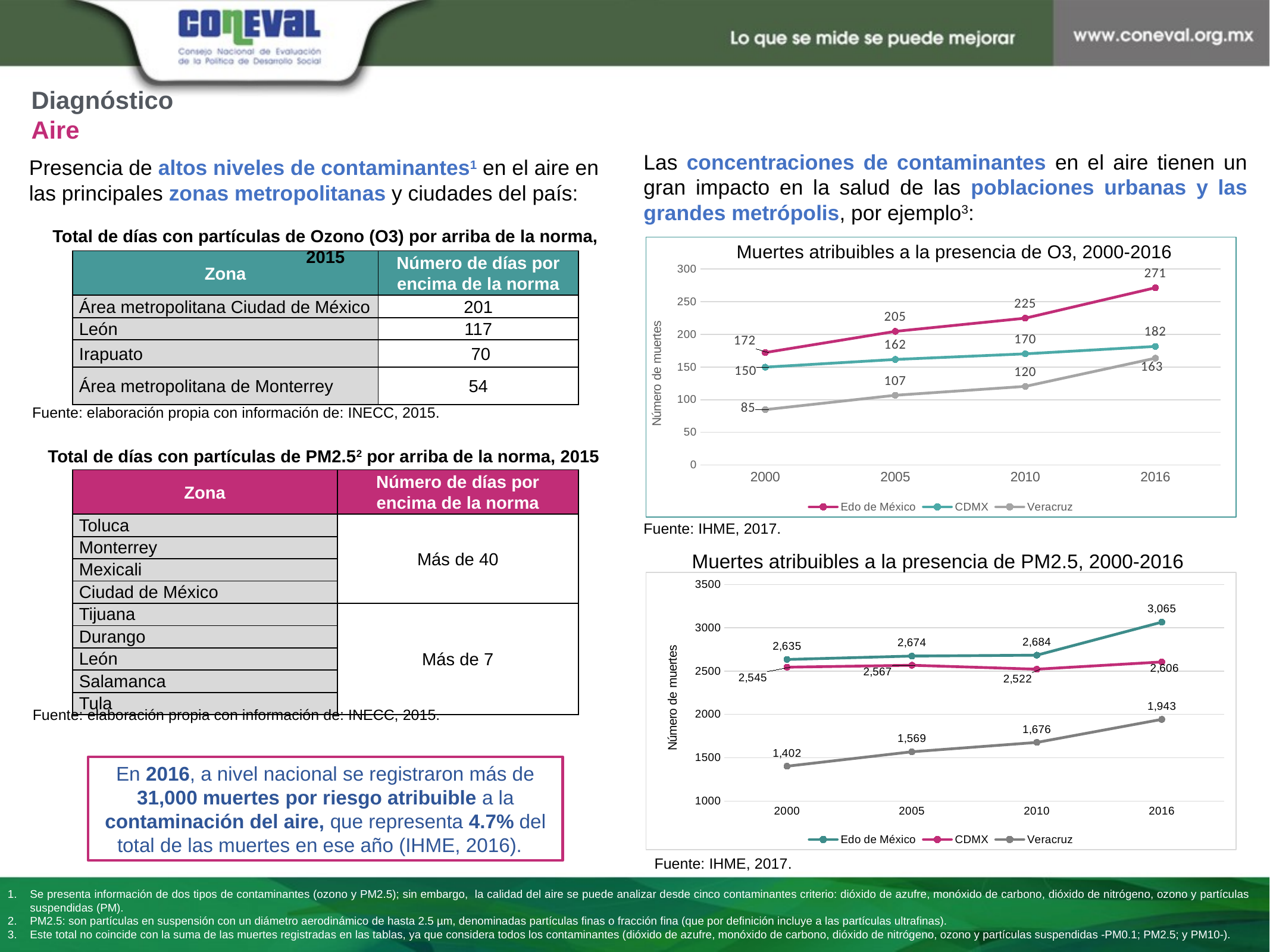

Diagnóstico
Aire
Las concentraciones de contaminantes en el aire tienen un gran impacto en la salud de las poblaciones urbanas y las grandes metrópolis, por ejemplo3:
Presencia de altos niveles de contaminantes1 en el aire en las principales zonas metropolitanas y ciudades del país:
Total de días con partículas de Ozono (O3) por arriba de la norma, 2015
Muertes atribuibles a la presencia de O3, 2000-2016

### Chart

| Category | Edo de México | CDMX | Veracruz |
|---|---|---|---|
| 2000 | 172.13 | 149.74 | 84.73 |
| 2005 | 204.54 | 161.55 | 106.8 |
| 2010 | 224.71 | 170.16 | 120.41 |
| 2016 | 271.28 | 181.51 | 163.49 |
| Zona | Número de días por encima de la norma |
| --- | --- |
| Área metropolitana Ciudad de México | 201 |
| León | 117 |
| Irapuato | 70 |
| Área metropolitana de Monterrey | 54 |
Fuente: elaboración propia con información de: INECC, 2015.
Total de días con partículas de PM2.52 por arriba de la norma, 2015
| Zona | Número de días por encima de la norma |
| --- | --- |
| Toluca | Más de 40 |
| Monterrey |  |
| Mexicali |  |
| Ciudad de México |  |
| Tijuana | Más de 7 |
| Durango |  |
| León |  |
| Salamanca |  |
| Tula |  |
Fuente: IHME, 2017.
Muertes atribuibles a la presencia de PM2.5, 2000-2016

### Chart

| Category | Edo de México | CDMX | Veracruz |
|---|---|---|---|
| 2000 | 2634.6 | 2545.11 | 1401.62 |
| 2005 | 2673.55 | 2567.49 | 1568.69 |
| 2010 | 2684.02 | 2522.2 | 1676.19 |
| 2016 | 3065.23 | 2605.58 | 1942.56 |
Fuente: elaboración propia con información de: INECC, 2015.
En 2016, a nivel nacional se registraron más de 31,000 muertes por riesgo atribuible a la contaminación del aire, que representa 4.7% del total de las muertes en ese año (IHME, 2016).
Fuente: IHME, 2017.
Se presenta información de dos tipos de contaminantes (ozono y PM2.5); sin embargo,  la calidad del aire se puede analizar desde cinco contaminantes criterio: dióxido de azufre, monóxido de carbono, dióxido de nitrógeno, ozono y partículas suspendidas (PM).
PM2.5: son partículas en suspensión con un diámetro aerodinámico de hasta 2.5 µm, denominadas partículas finas o fracción fina (que por definición incluye a las partículas ultrafinas).
Este total no coincide con la suma de las muertes registradas en las tablas, ya que considera todos los contaminantes (dióxido de azufre, monóxido de carbono, dióxido de nitrógeno, ozono y partículas suspendidas -PM0.1; PM2.5; y PM10-).